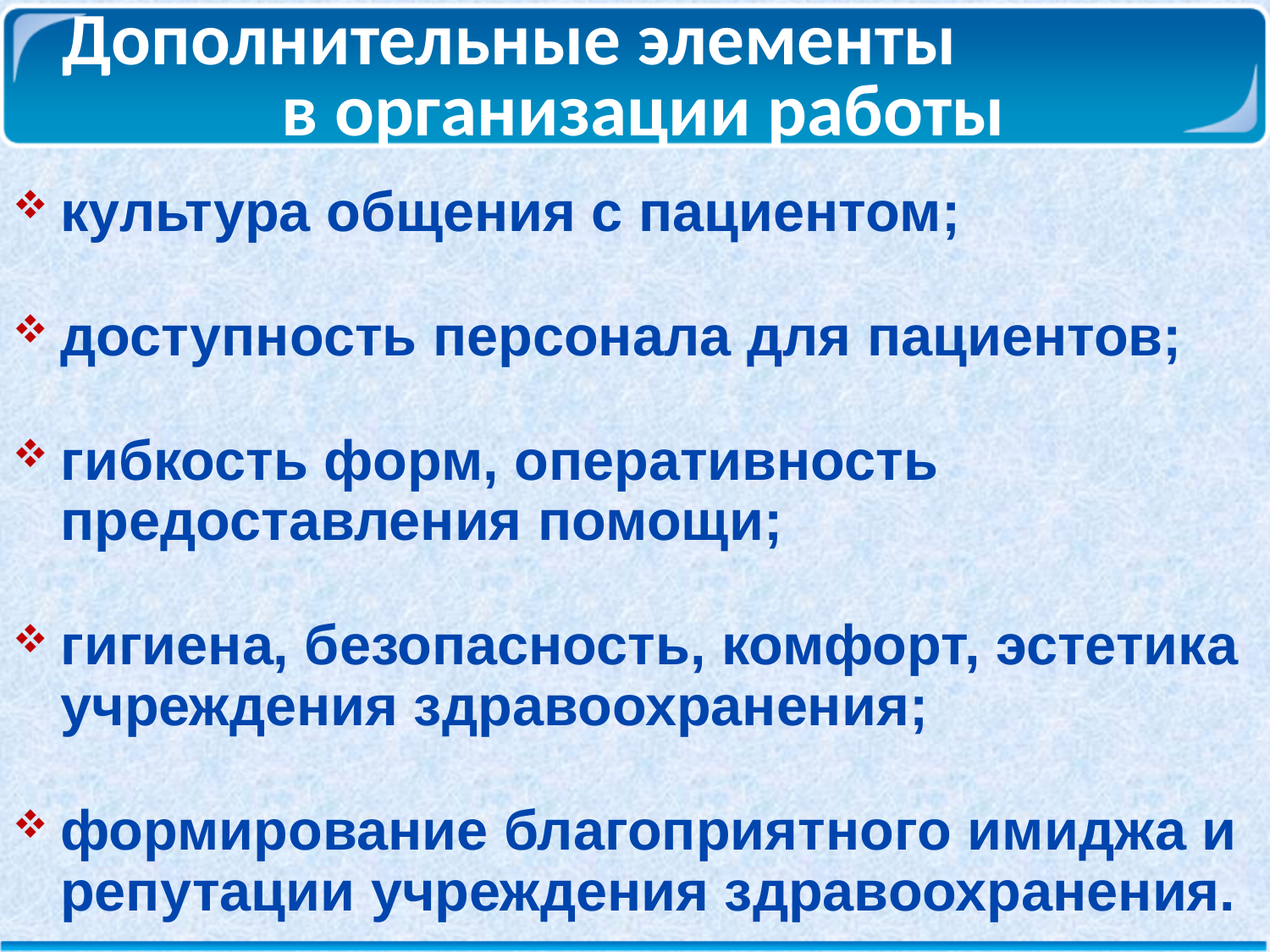

# Дополнительные элементы                 в организации работы
культура общения с пациентом;
доступность персонала для пациентов;
гибкость форм, оперативность предоставления помощи;
гигиена, безопасность, комфорт, эстетика учреждения здравоохранения;
формирование благоприятного имиджа и репутации учреждения здравоохранения.